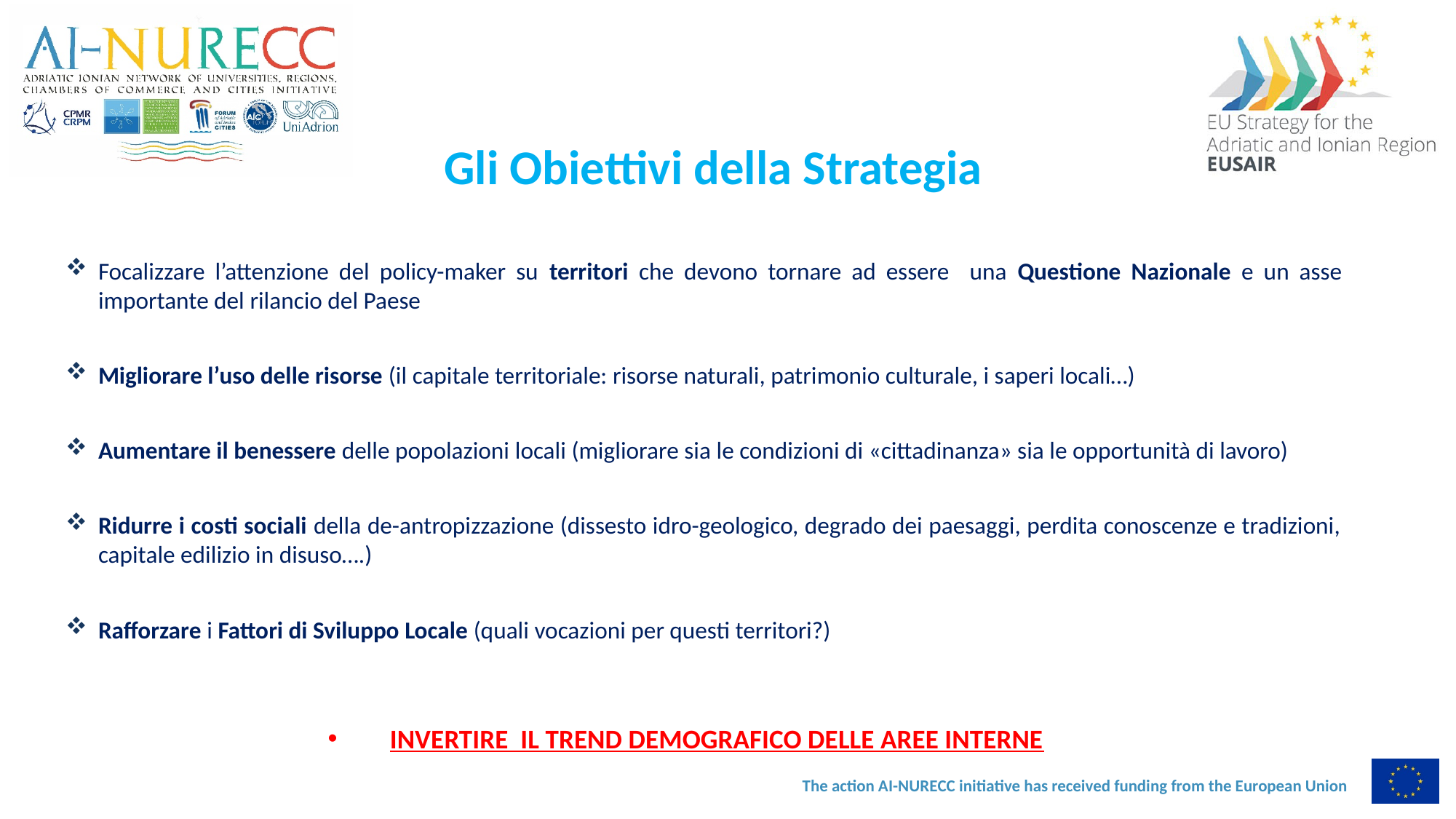

# Gli Obiettivi della Strategia
Focalizzare l’attenzione del policy-maker su territori che devono tornare ad essere  una Questione Nazionale e un asse importante del rilancio del Paese

Migliorare l’uso delle risorse (il capitale territoriale: risorse naturali, patrimonio culturale, i saperi locali…)

Aumentare il benessere delle popolazioni locali (migliorare sia le condizioni di «cittadinanza» sia le opportunità di lavoro)

Ridurre i costi sociali della de-antropizzazione (dissesto idro-geologico, degrado dei paesaggi, perdita conoscenze e tradizioni, capitale edilizio in disuso….)

Rafforzare i Fattori di Sviluppo Locale (quali vocazioni per questi territori?)

INVERTIRE  IL TREND DEMOGRAFICO DELLE AREE INTERNE